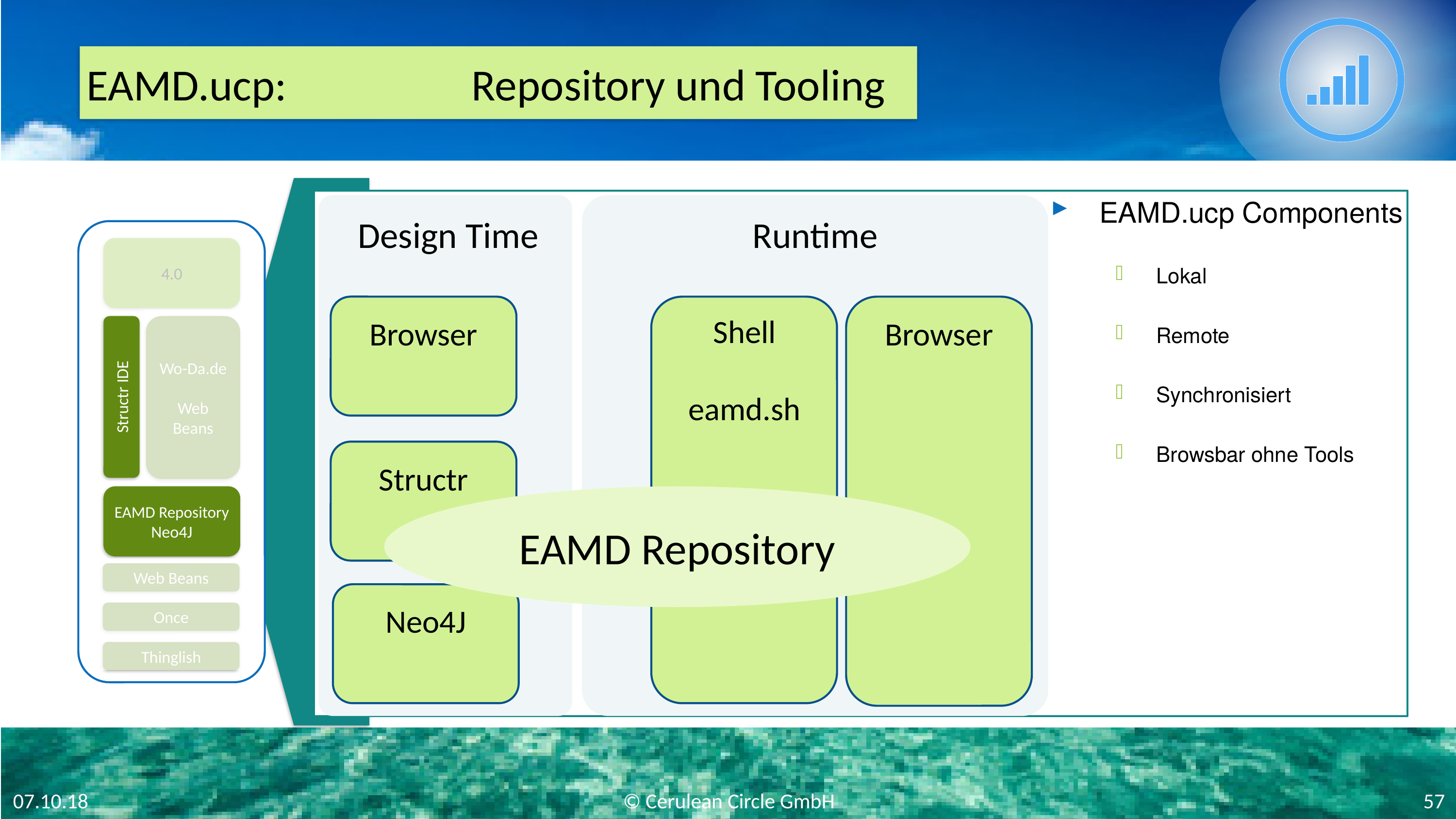

#
EAMD.ucp: 	Repository und Tooling

EAMD.ucp Components

Lokal

Remote

Synchronisiert

Browsbar ohne Tools

Design Time
Runtime

4.0
Wo-Da.de

Web
Beans
Structr IDE
EAMD Repository
Neo4J
Web Beans
Once
Thinglish

Shell
eamd.sh

Browser
Browser

Structr
EAMD Repository

Neo4J
© Cerulean Circle GmbH
57
07.10.18